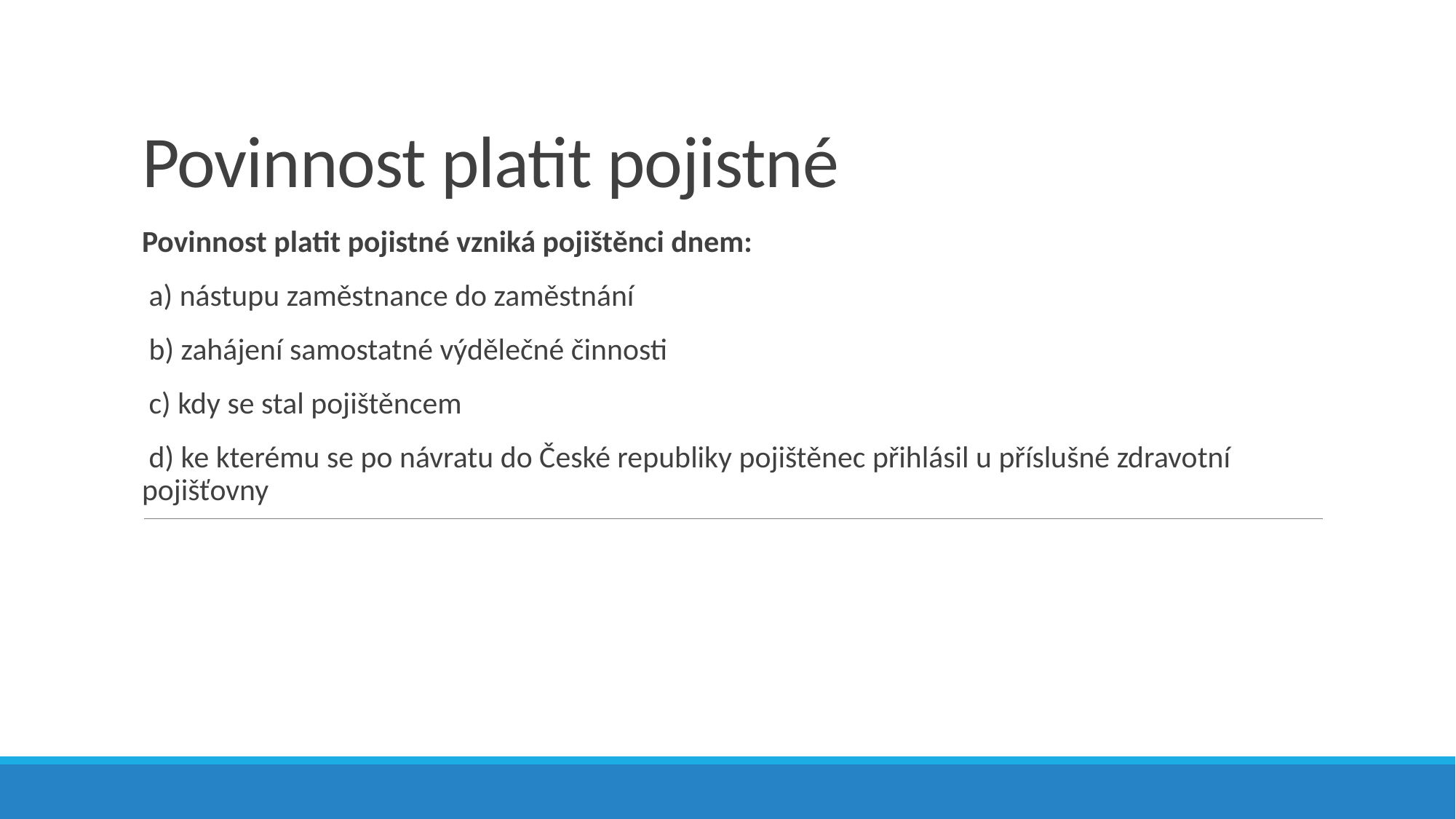

Povinnost platit pojistné
	Povinnost platit pojistné vzniká pojištěnci dnem:
 a) nástupu zaměstnance do zaměstnání
 b) zahájení samostatné výdělečné činnosti
 c) kdy se stal pojištěncem
 d) ke kterému se po návratu do České republiky pojištěnec přihlásil u příslušné zdravotní pojišťovny